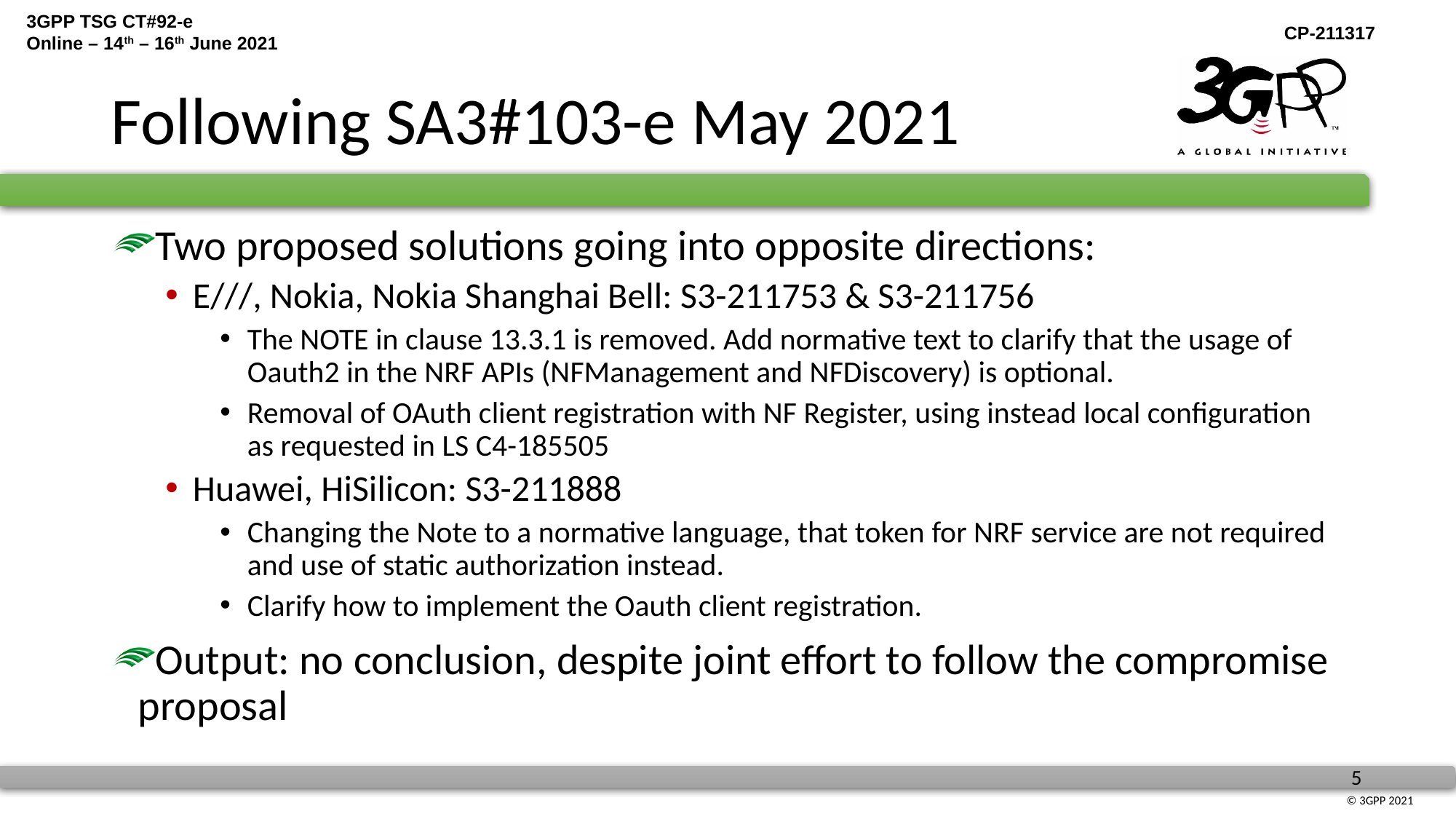

# Following SA3#103-e May 2021
Two proposed solutions going into opposite directions:
E///, Nokia, Nokia Shanghai Bell: S3-211753 & S3-211756
The NOTE in clause 13.3.1 is removed. Add normative text to clarify that the usage of Oauth2 in the NRF APIs (NFManagement and NFDiscovery) is optional.
Removal of OAuth client registration with NF Register, using instead local configuration as requested in LS C4-185505
Huawei, HiSilicon: S3-211888
Changing the Note to a normative language, that token for NRF service are not required and use of static authorization instead.
Clarify how to implement the Oauth client registration.
Output: no conclusion, despite joint effort to follow the compromise proposal